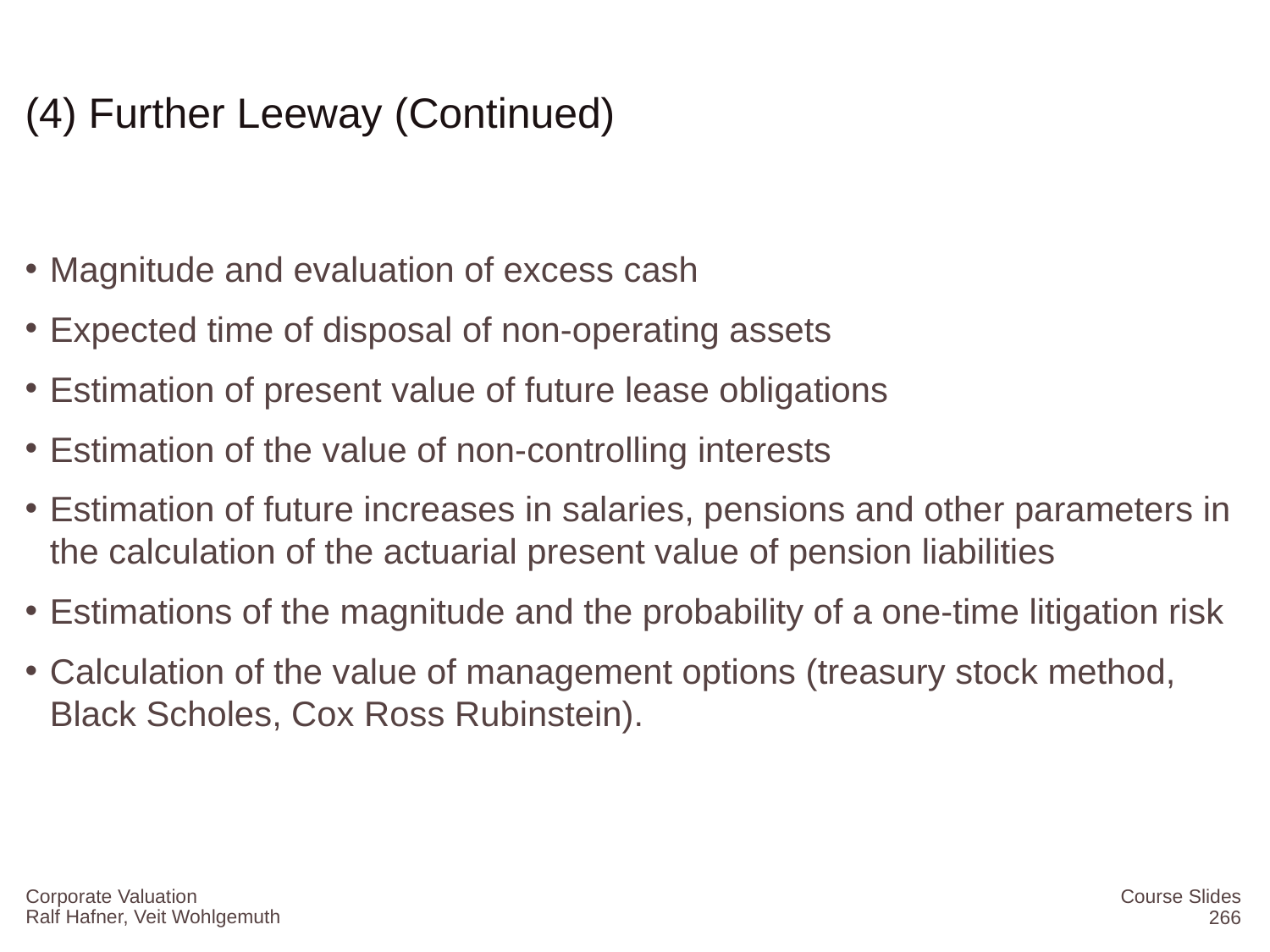

# (4) Further Leeway (Continued)
Magnitude and evaluation of excess cash
Expected time of disposal of non-operating assets
Estimation of present value of future lease obligations
Estimation of the value of non-controlling interests
Estimation of future increases in salaries, pensions and other parameters in the calculation of the actuarial present value of pension liabilities
Estimations of the magnitude and the probability of a one-time litigation risk
Calculation of the value of management options (treasury stock method, Black Scholes, Cox Ross Rubinstein).
Corporate Valuation
Course Slides
266